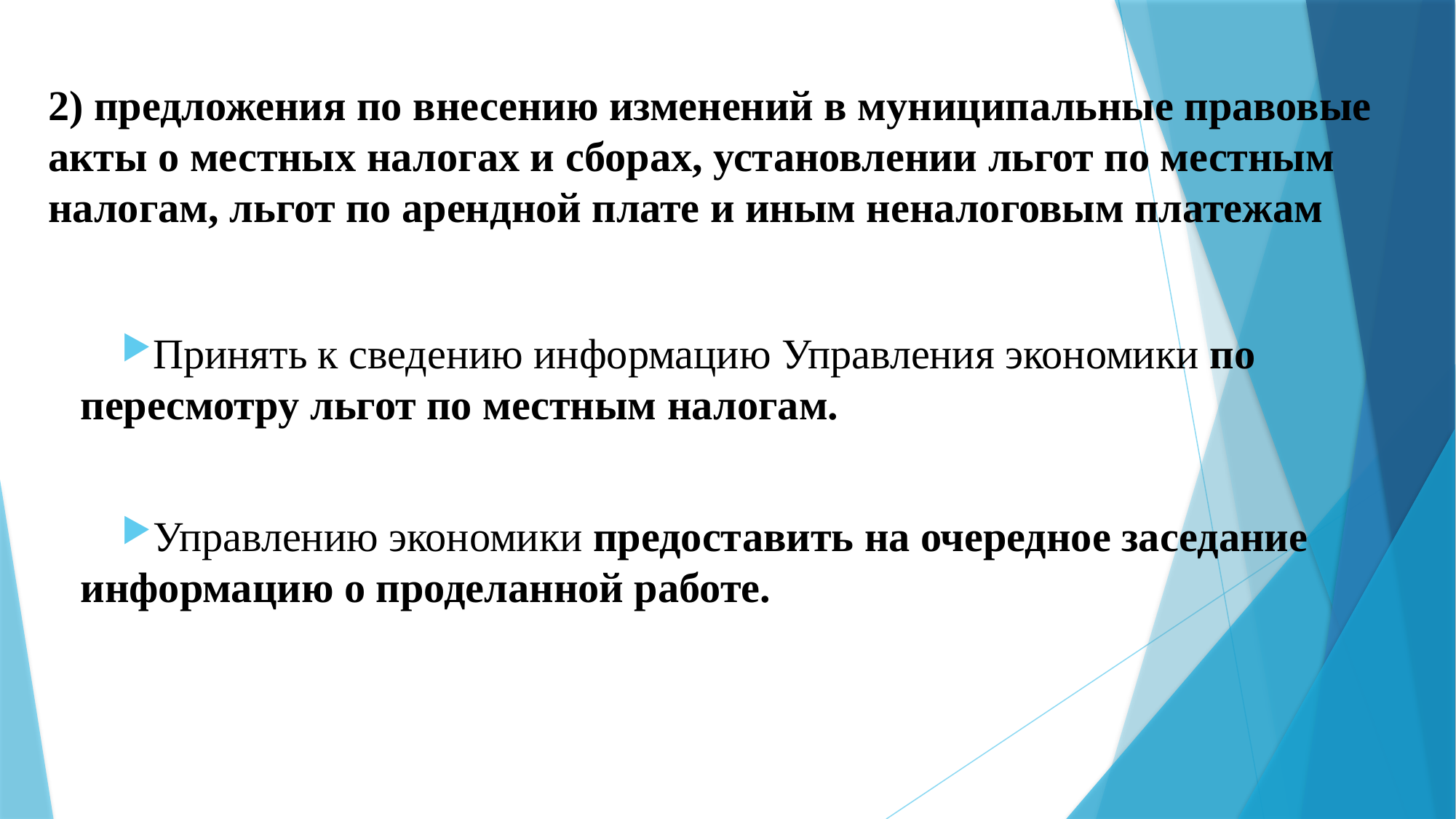

# 2) предложения по внесению изменений в муниципальные правовые акты о местных налогах и сборах, установлении льгот по местным налогам, льгот по арендной плате и иным неналоговым платежам
Принять к сведению информацию Управления экономики по пересмотру льгот по местным налогам.

Управлению экономики предоставить на очередное заседание информацию о проделанной работе.